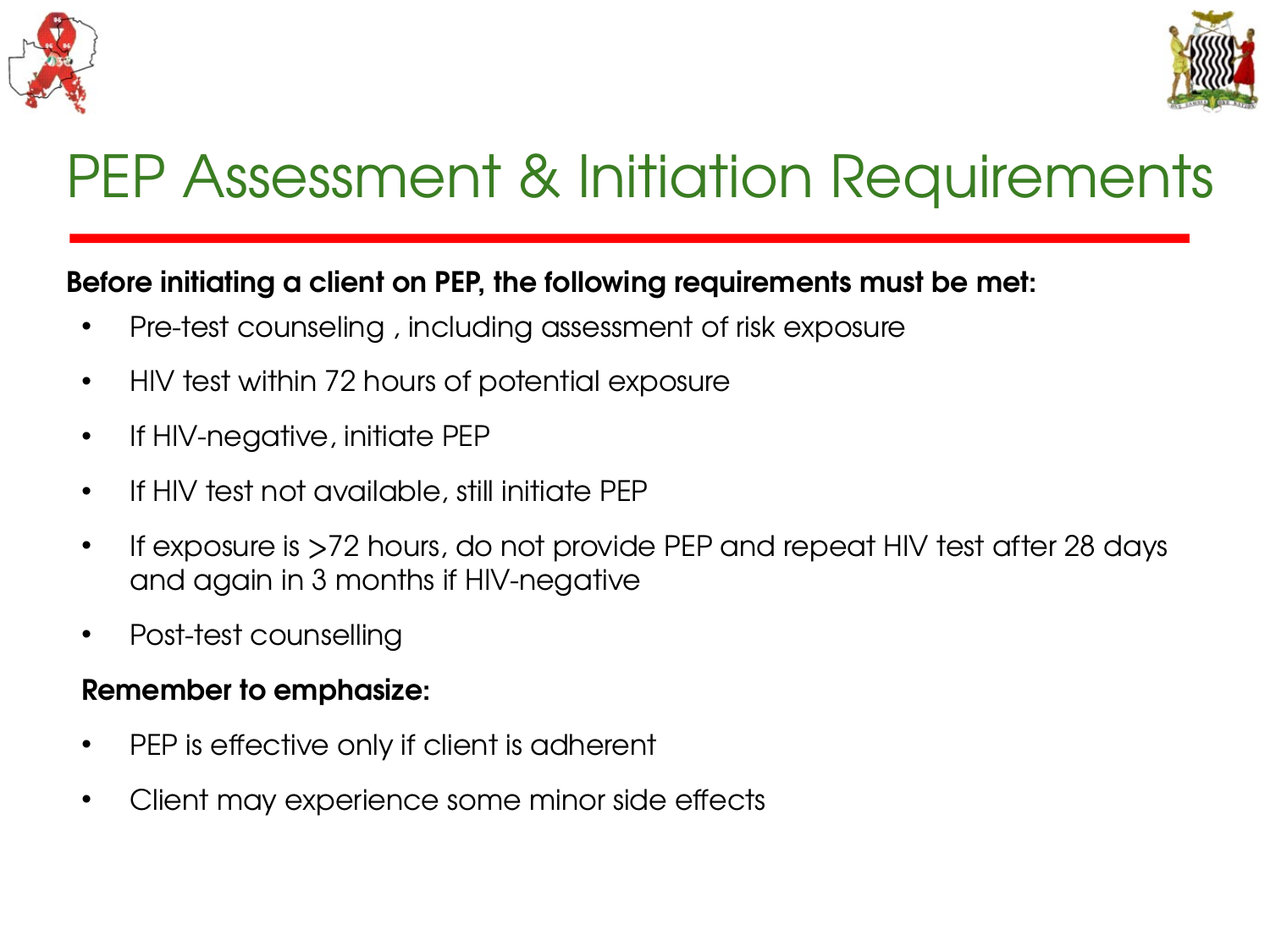

PEP Assessment & Initiation Requirements
Before initiating a client on PEP, the following requirements must be met:
Pre-test counseling , including assessment of risk exposure
HIV test within 72 hours of potential exposure
If HIV-negative, initiate PEP
If HIV test not available, still initiate PEP
If exposure is >72 hours, do not provide PEP and repeat HIV test after 28 days and again in 3 months if HIV-negative
Post-test counselling
Remember to emphasize:
PEP is effective only if client is adherent
Client may experience some minor side effects